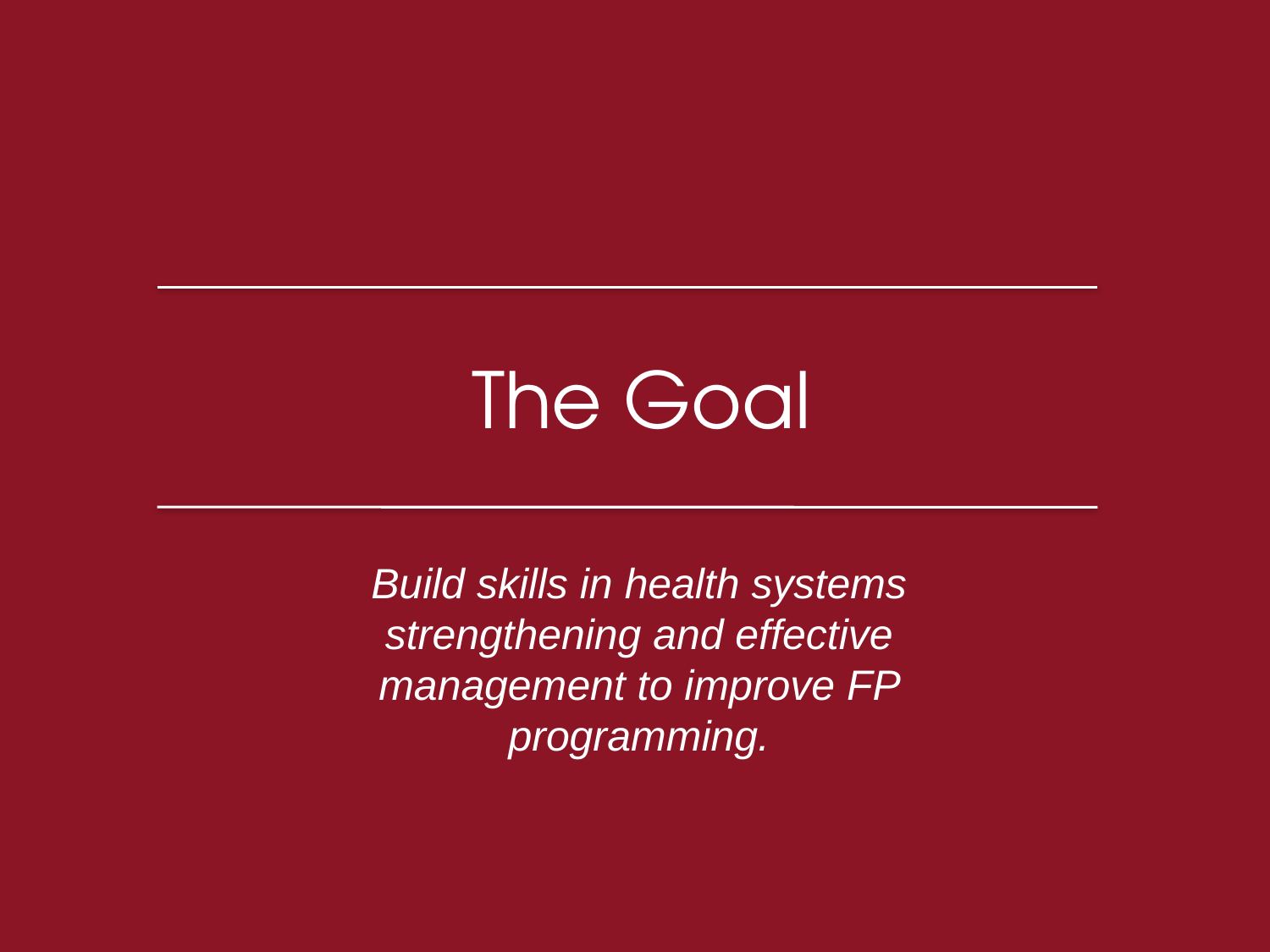

The Goal
Build skills in health systems strengthening and effective management to improve FP programming.